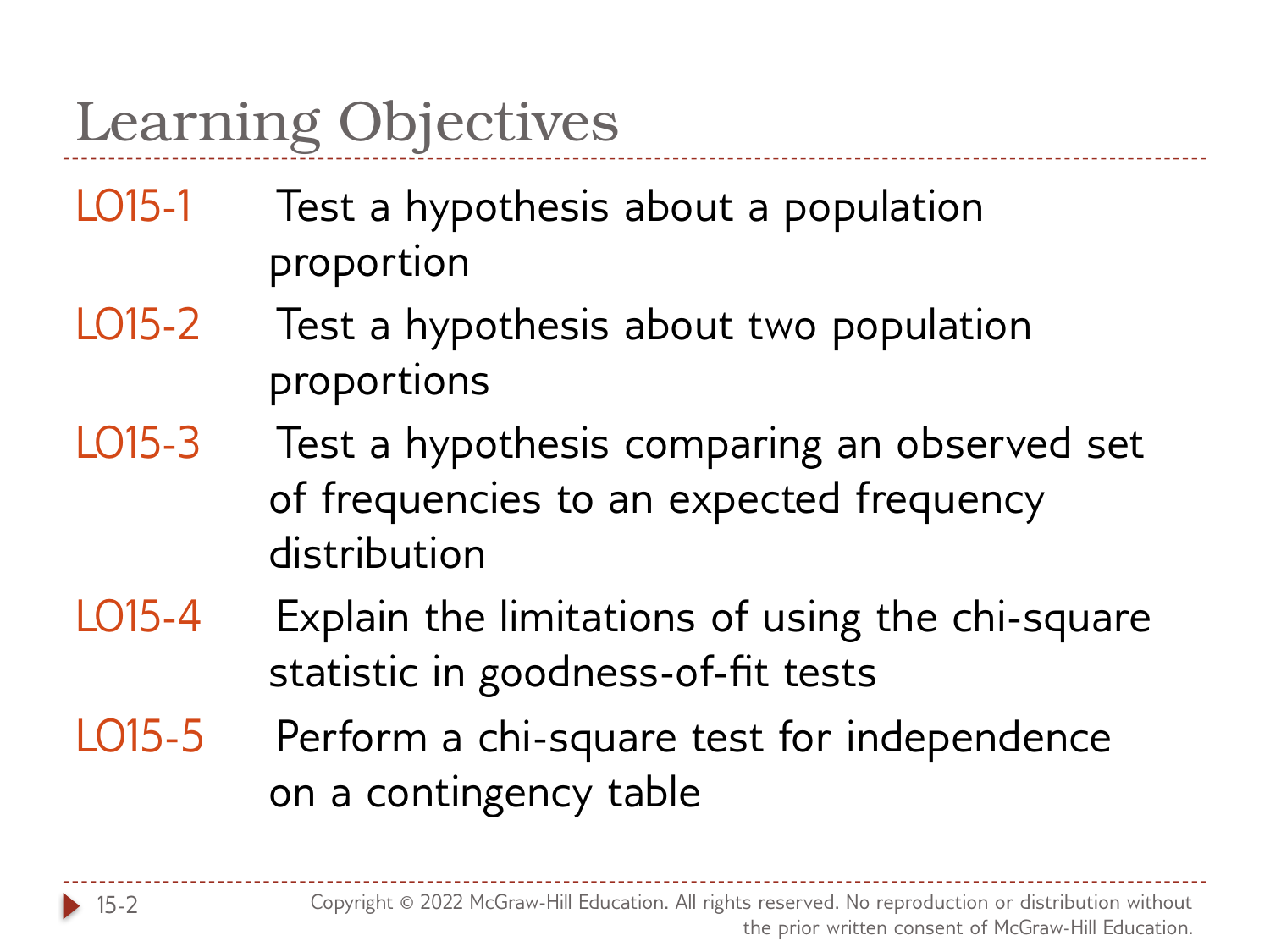

# Learning Objectives
LO15-1		Test a hypothesis about a population
              proportion
LO15-2		Test a hypothesis about two population
              proportions
LO15-3		Test a hypothesis comparing an observed set
              of frequencies to an expected frequency
              distribution
LO15-4		Explain the limitations of using the chi-square
              statistic in goodness-of-fit tests
LO15-5	Perform a chi-square test for independence
              on a contingency table
15-2
Copyright © 2022 McGraw-Hill Education. All rights reserved. No reproduction or distribution without the prior written consent of McGraw-Hill Education.